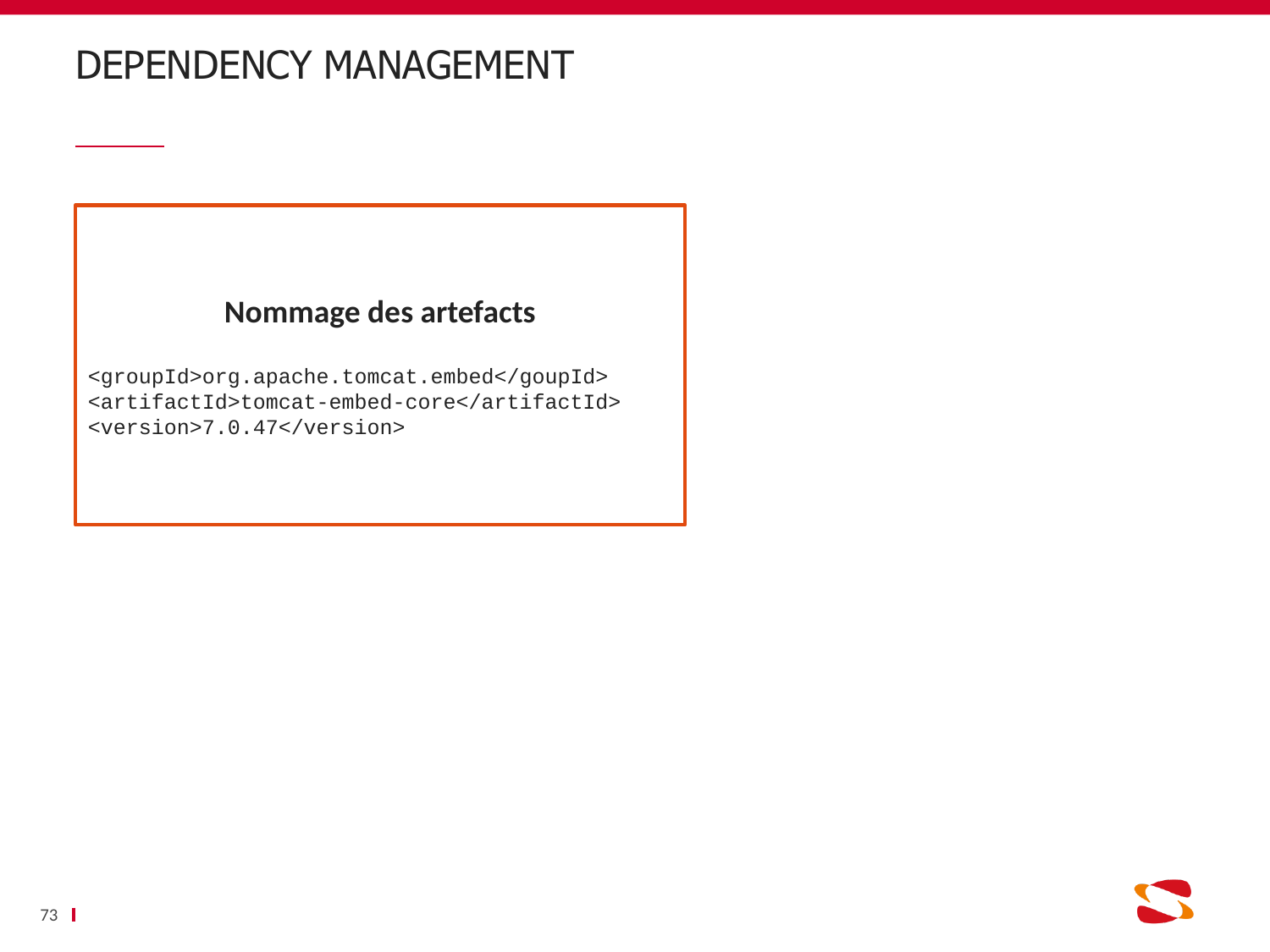

# DependeNcY management
Nommage des artefacts

<groupId>org.apache.tomcat.embed</goupId>
<artifactId>tomcat-embed-core</artifactId>
<version>7.0.47</version>
73